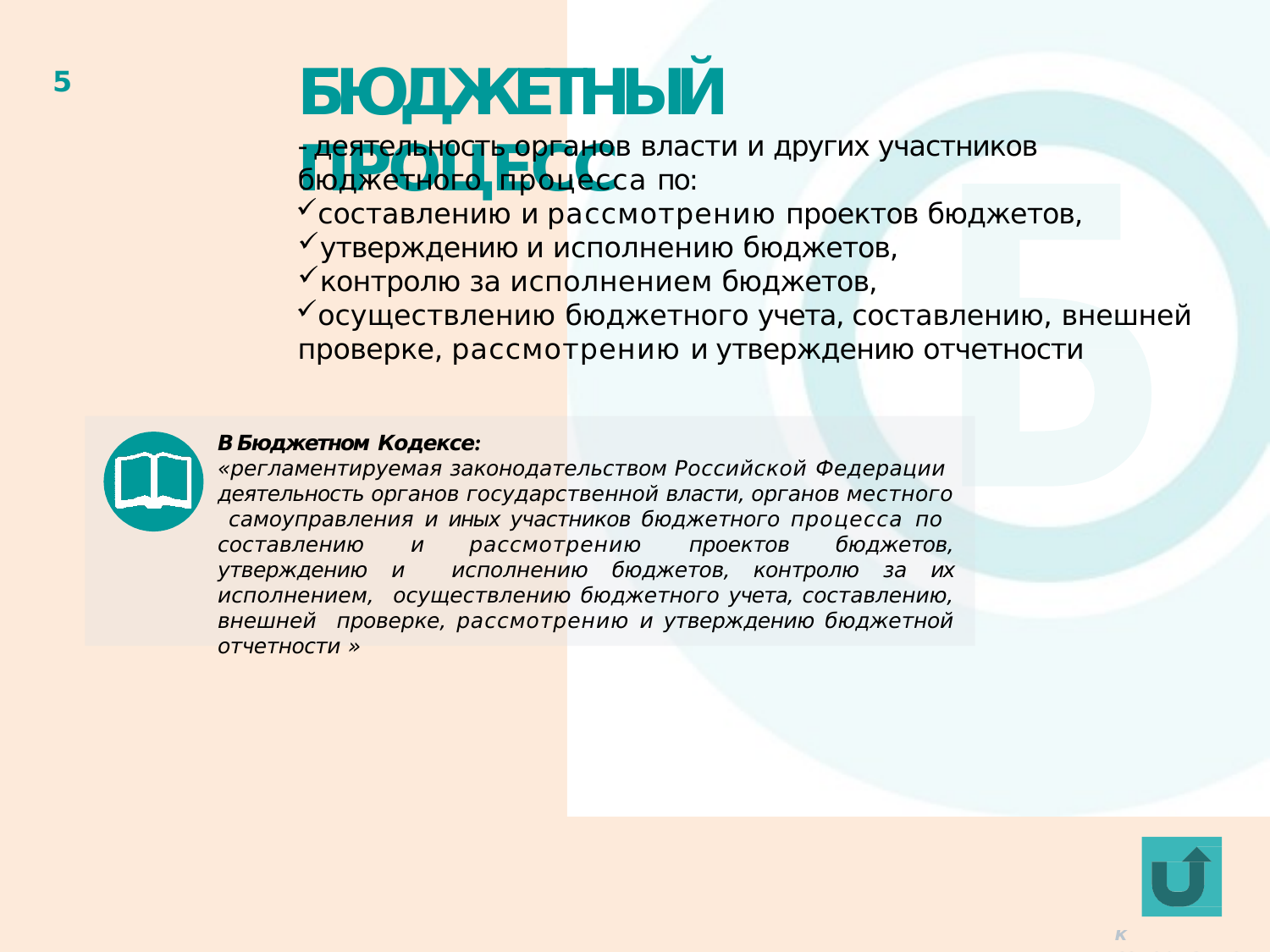

# БЮДЖЕТНЫЙ ПРОЦЕСС
5
- деятельность органов власти и других участников бюджетного  процесса по:
составлению и рассмотрению проектов бюджетов,
утверждению и исполнению бюджетов,
контролю за исполнением бюджетов,
осуществлению бюджетного учета, составлению, внешней  проверке, рассмотрению и утверждению отчетности

В Бюджетном Кодексе:
«регламентируемая законодательством Российской Федерации  деятельность органов государственной власти, органов местного  самоуправления и иных участников бюджетного процесса по  составлению и рассмотрению проектов бюджетов, утверждению и  исполнению бюджетов, контролю за их исполнением,  осуществлению бюджетного учета, составлению, внешней  проверке, рассмотрению и утверждению бюджетной отчетности »

к содержанию